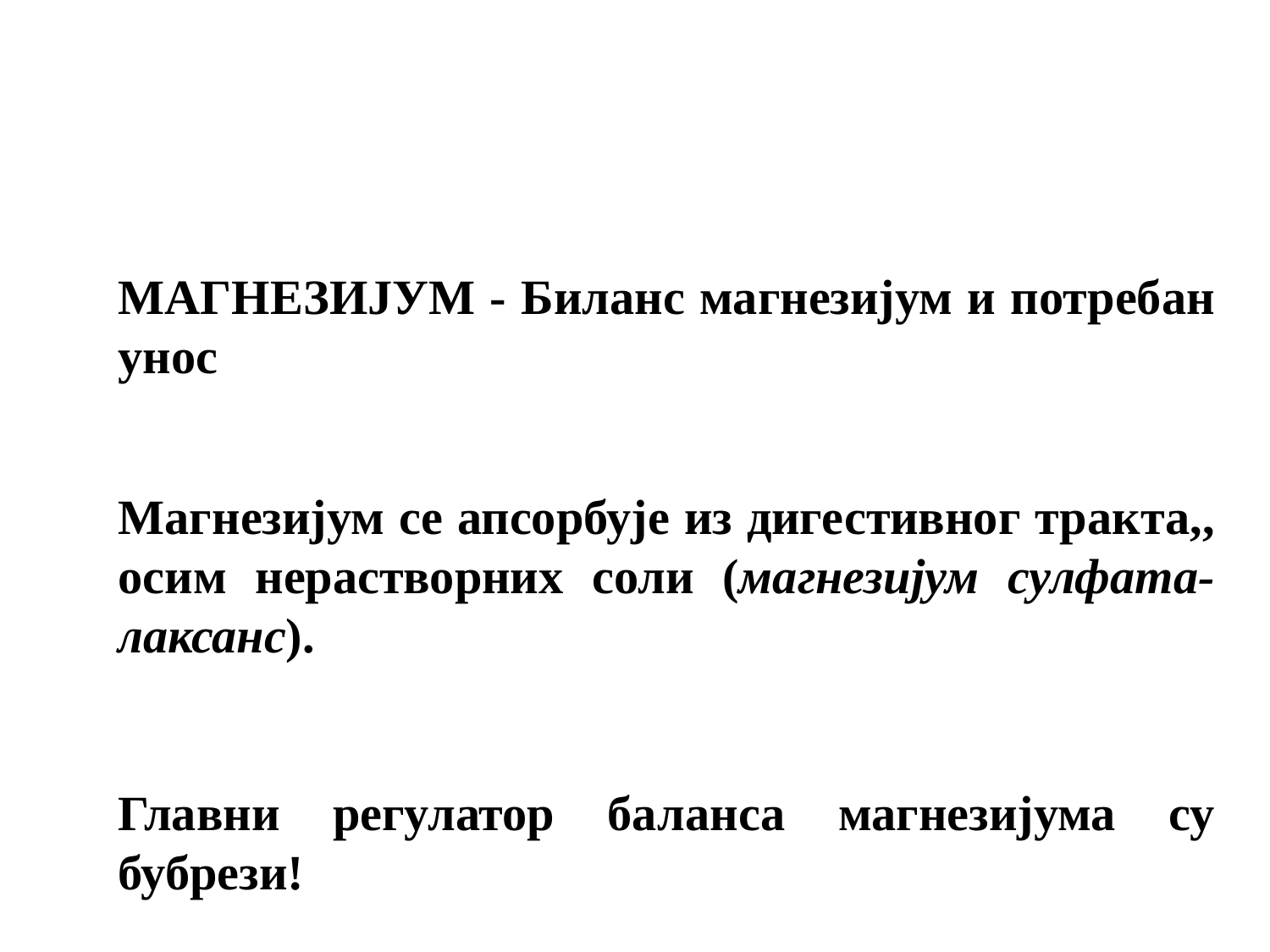

МАГНЕЗИЈУМ - Биланс магнезијум и потребан унос

Магнезијум се апсорбује из дигестивног тракта,, осим нерастворних соли (магнезијум сулфата-лаксанс).

Главни регулатор баланса магнезијума су бубрези!